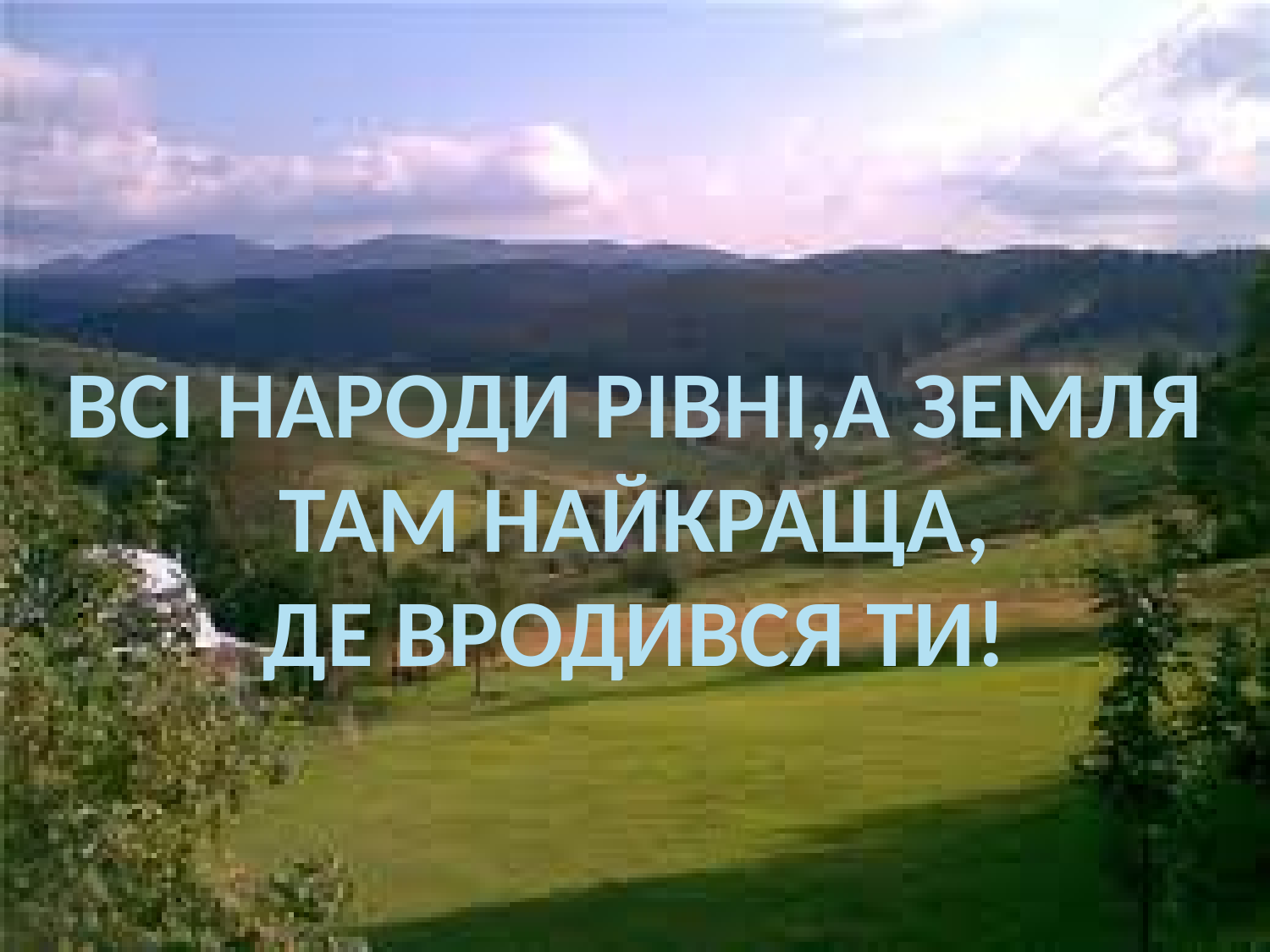

ВСІ НАРОДИ РІВНІ,А ЗЕМЛЯ
ТАМ НАЙКРАЩА,
ДЕ ВРОДИВСЯ ТИ!